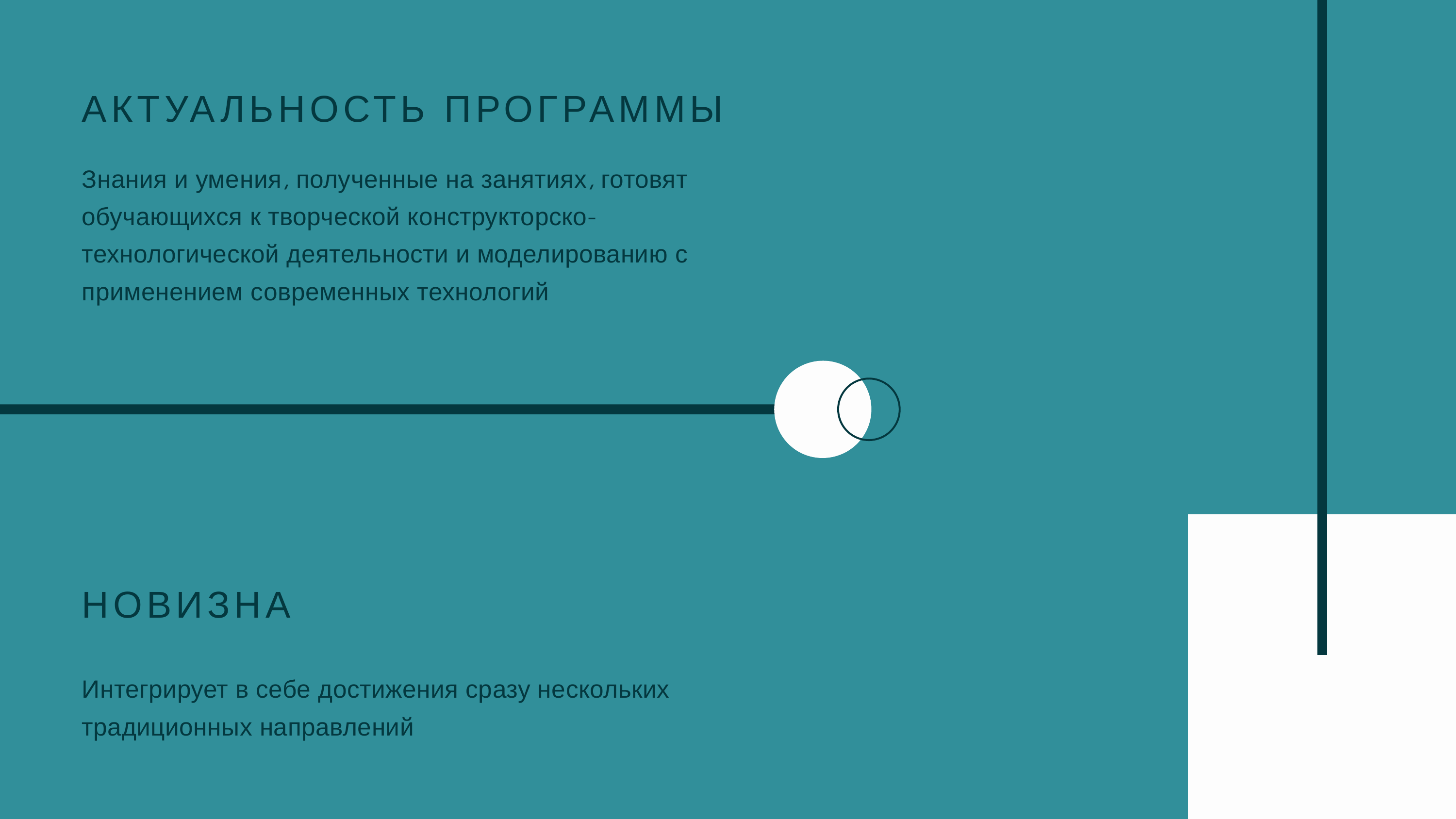

АКТУАЛЬНОСТЬ ПРОГРАММЫ
Знания и умения, полученные на занятиях, готовят обучающихся к творческой конструкторско-технологической деятельности и моделированию с применением современных технологий

НОВИЗНА
Интегрирует в себе достижения сразу нескольких традиционных направлений